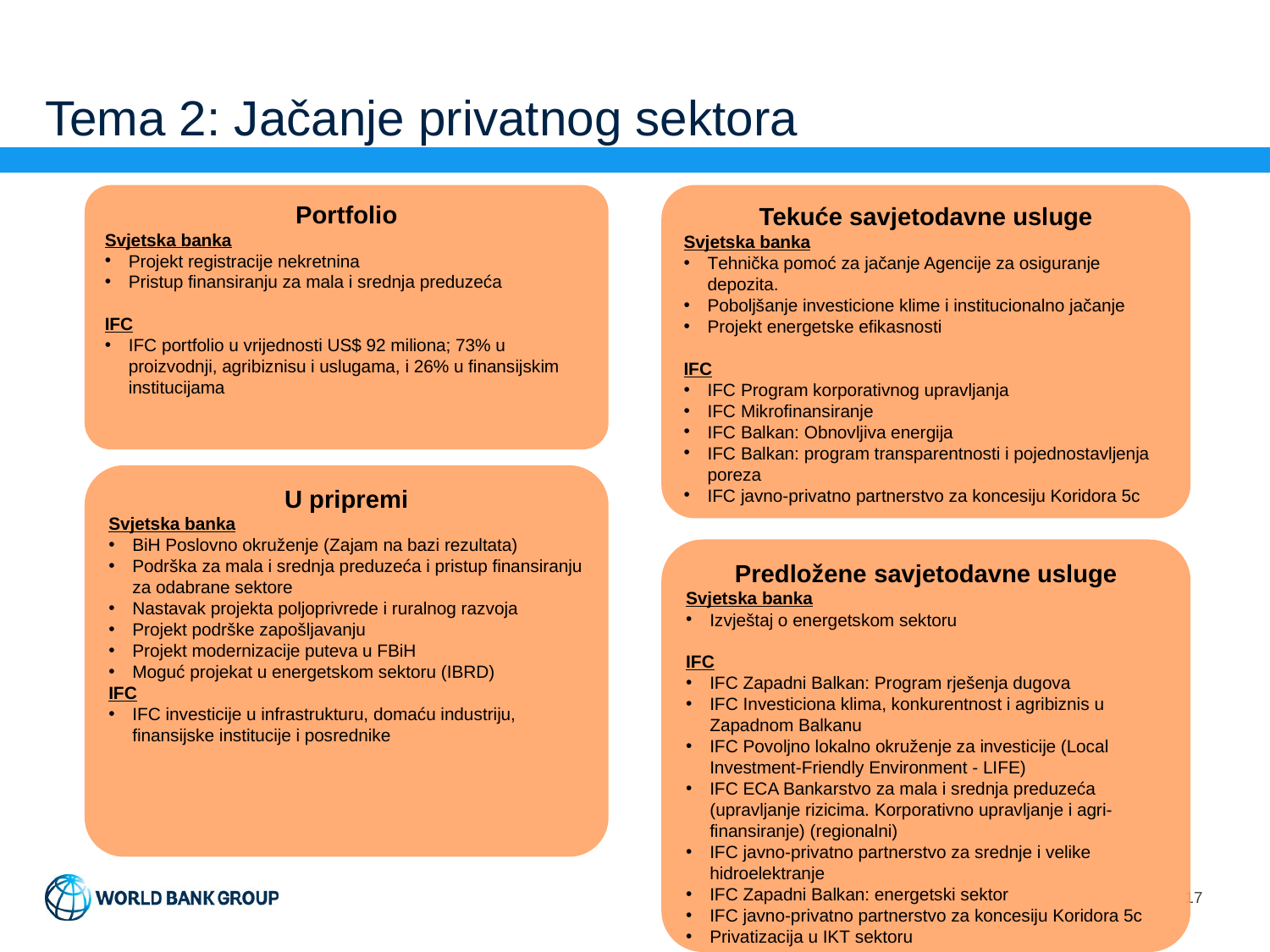

# Tema 2: Jačanje privatnog sektora
Portfolio
Svjetska banka
Projekt registracije nekretnina
Pristup finansiranju za mala i srednja preduzeća

IFC
IFC portfolio u vrijednosti US$ 92 miliona; 73% u proizvodnji, agribiznisu i uslugama, i 26% u finansijskim institucijama

Tekuće savjetodavne usluge
Svjetska banka
Tehnička pomoć za jačanje Agencije za osiguranje depozita.
Poboljšanje investicione klime i institucionalno jačanje
Projekt energetske efikasnosti

IFC
IFC Program korporativnog upravljanja
IFC Mikrofinansiranje
IFC Balkan: Obnovljiva energija
IFC Balkan: program transparentnosti i pojednostavljenja poreza
IFC javno-privatno partnerstvo za koncesiju Koridora 5c

U pripremi
Svjetska banka
BiH Poslovno okruženje (Zajam na bazi rezultata)
Podrška za mala i srednja preduzeća i pristup finansiranju za odabrane sektore
Nastavak projekta poljoprivrede i ruralnog razvoja
Projekt podrške zapošljavanju
Projekt modernizacije puteva u FBiH
Moguć projekat u energetskom sektoru (IBRD)
IFC
IFC investicije u infrastrukturu, domaću industriju, finansijske institucije i posrednike

Predložene savjetodavne usluge
Svjetska banka
Izvještaj o energetskom sektoru

IFC
IFC Zapadni Balkan: Program rješenja dugova
IFC Investiciona klima, konkurentnost i agribiznis u Zapadnom Balkanu
IFC Povoljno lokalno okruženje za investicije (Local Investment-Friendly Environment - LIFE)
IFC ECA Bankarstvo za mala i srednja preduzeća (upravljanje rizicima. Korporativno upravljanje i agri-finansiranje) (regionalni)
IFC javno-privatno partnerstvo za srednje i velike hidroelektranje
IFC Zapadni Balkan: energetski sektor
IFC javno-privatno partnerstvo za koncesiju Koridora 5c
Privatizacija u IKT sektoru

17